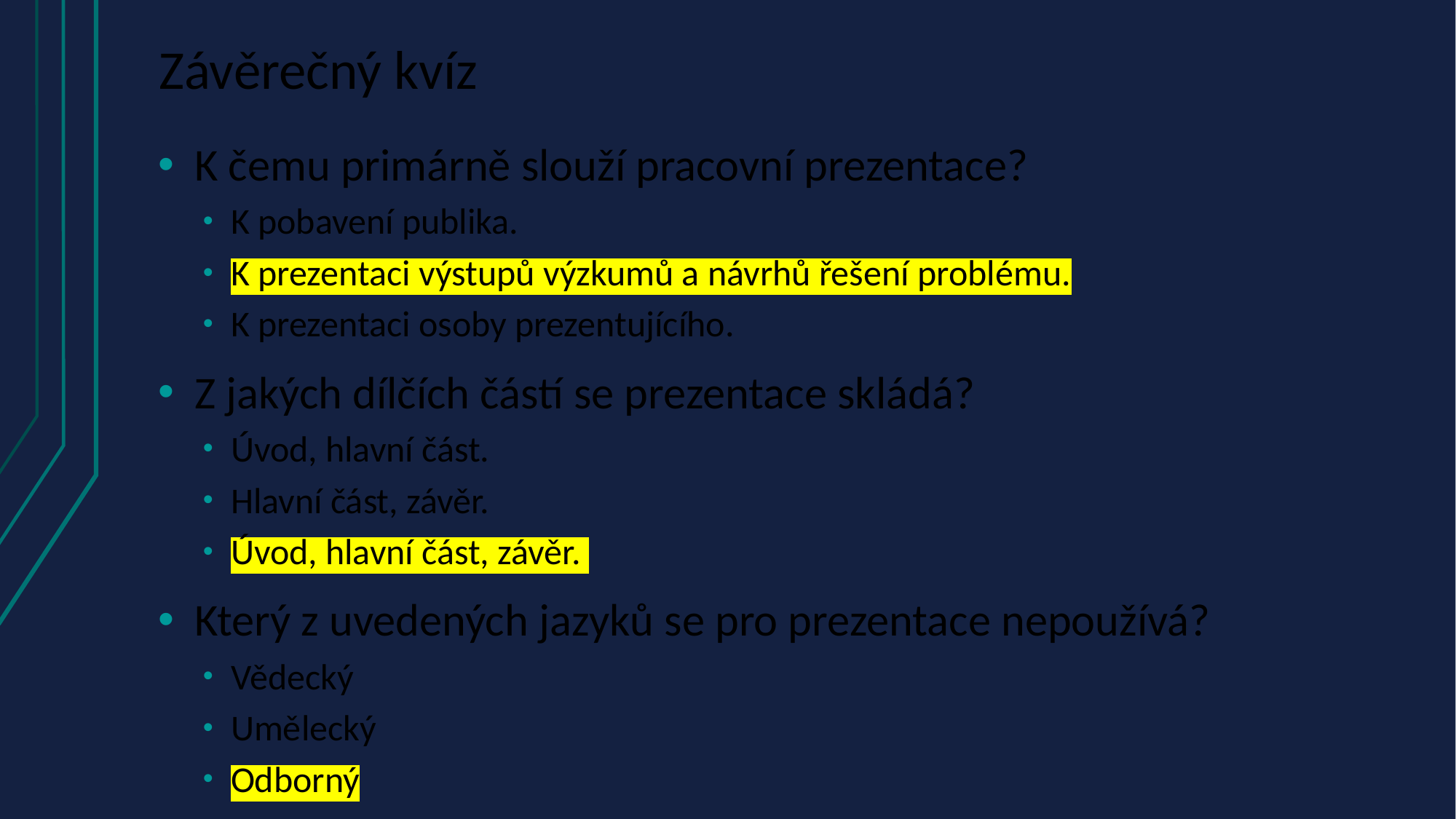

# Závěrečný kvíz
K čemu primárně slouží pracovní prezentace?
K pobavení publika.
K prezentaci výstupů výzkumů a návrhů řešení problému.
K prezentaci osoby prezentujícího.
Z jakých dílčích částí se prezentace skládá?
Úvod, hlavní část.
Hlavní část, závěr.
Úvod, hlavní část, závěr.
Který z uvedených jazyků se pro prezentace nepoužívá?
Vědecký
Umělecký
Odborný